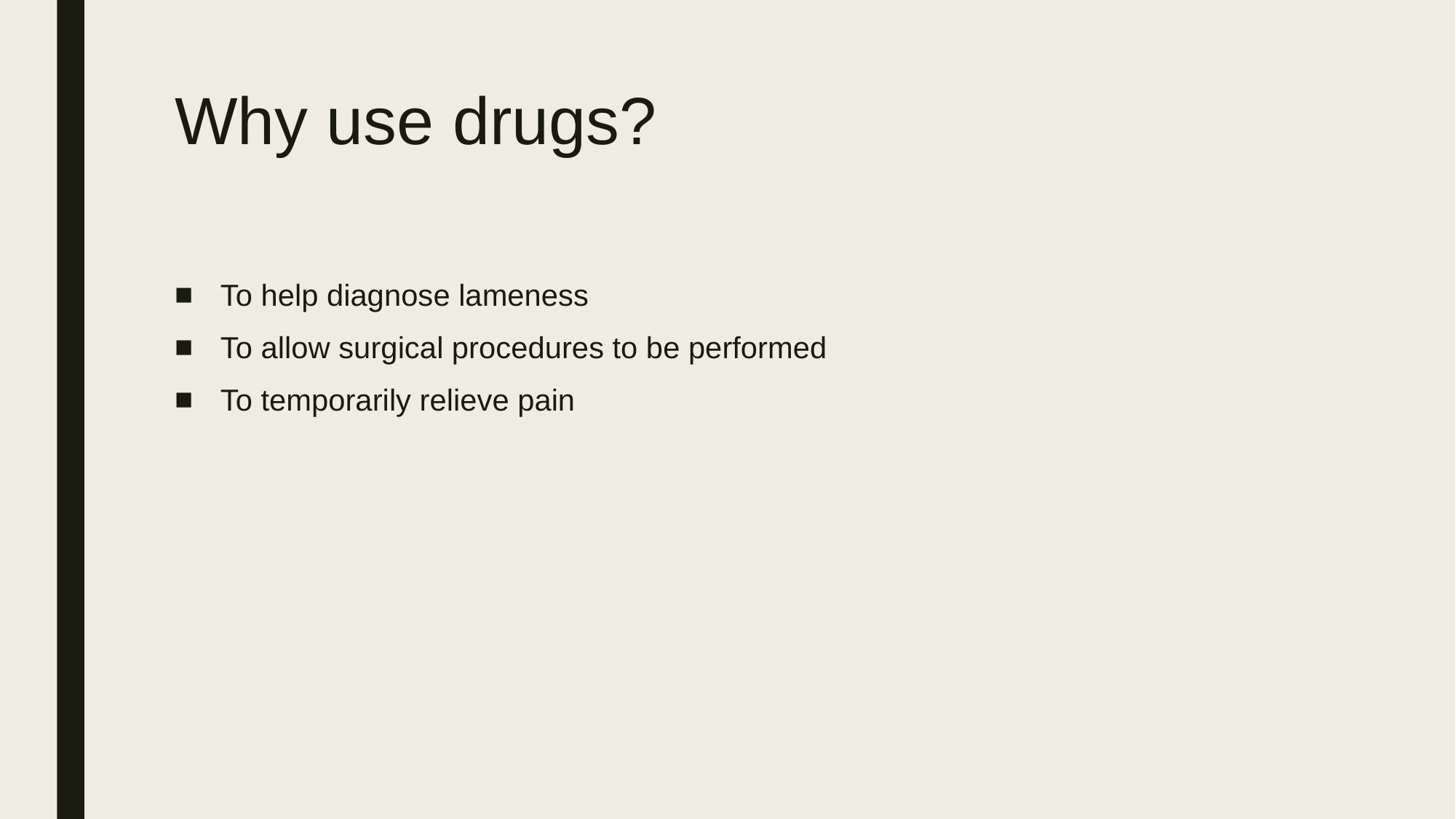

# Why use drugs?
To help diagnose lameness
To allow surgical procedures to be performed
To temporarily relieve pain